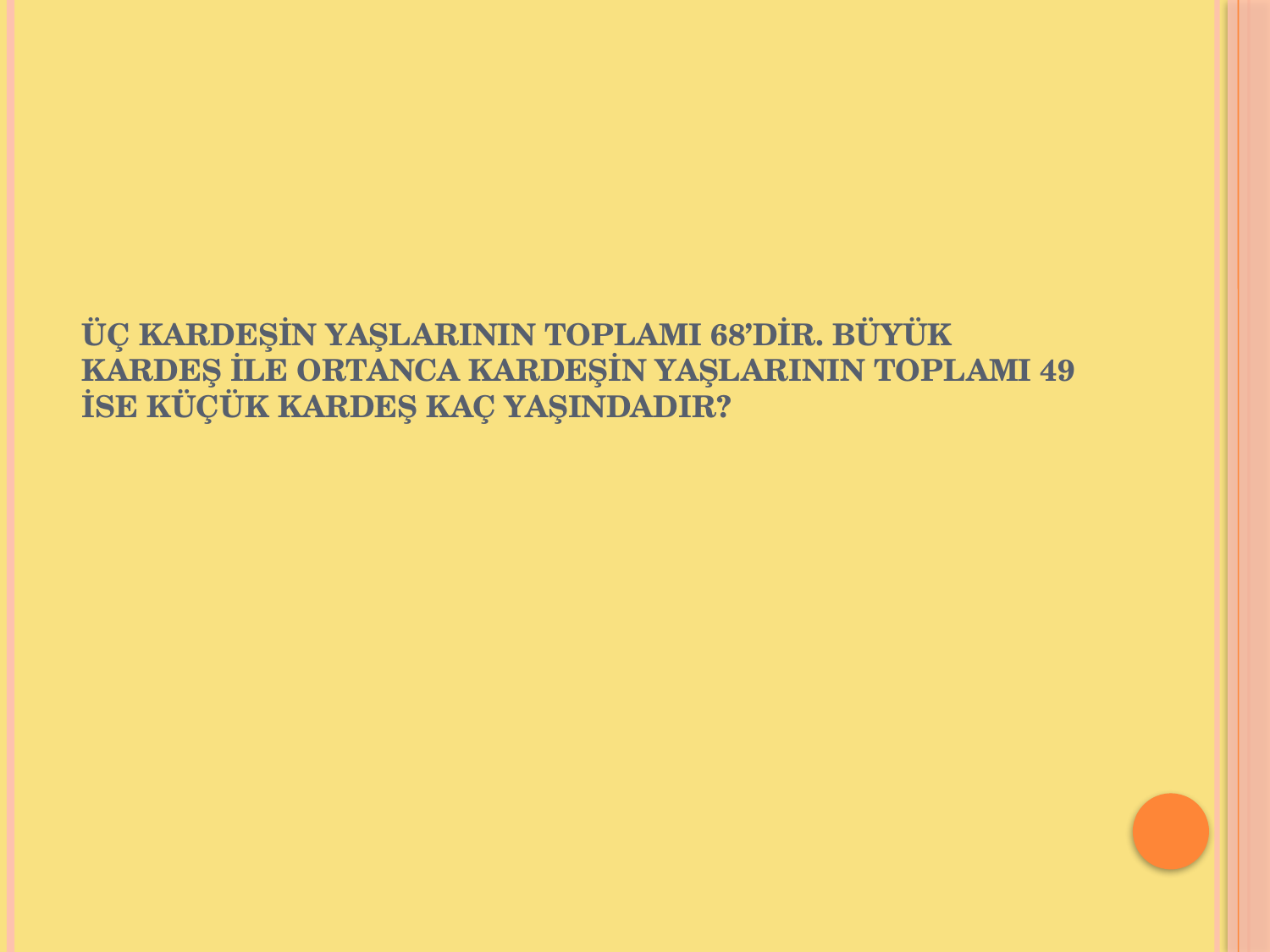

# Üç kardeşin yaşlarının toplamı 68’dir. Büyük kardeş ile ortanca kardeşin yaşlarının toplamı 49 ise küçük kardeş kaç yaşındadır?